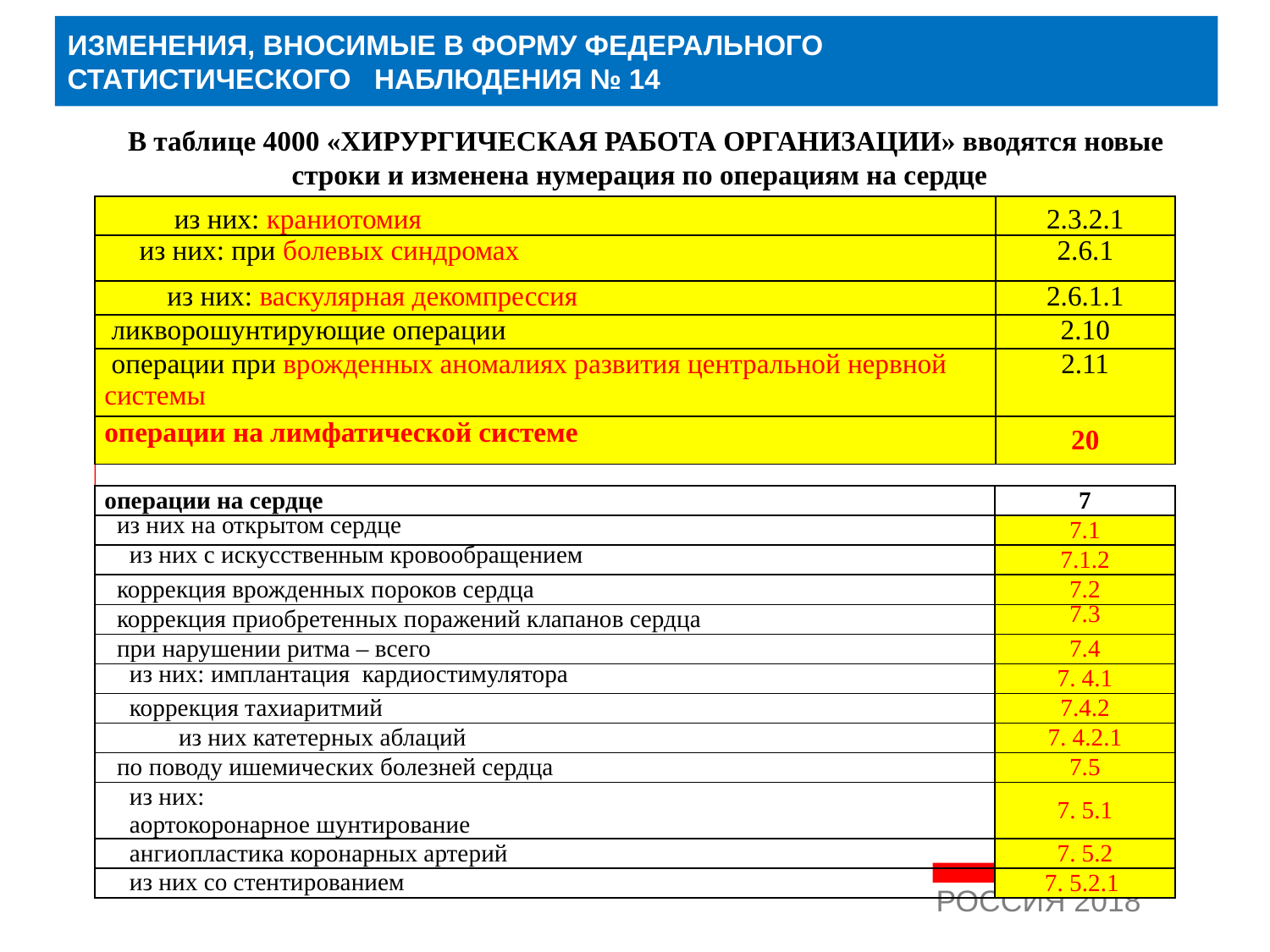

ИЗМЕНЕНИЯ, ВНОСИМЫЕ В ФОРМУ ФЕДЕРАЛЬНОГО
СТАТИСТИЧЕСКОГО   НАБЛЮДЕНИЯ № 14

В таблице 4000 «ХИРУРГИЧЕСКАЯ РАБОТА ОРГАНИЗАЦИИ» вводятся новые строки и изменена нумерация по операциям на сердце
| из них: краниотомия | 2.3.2.1 |
| --- | --- |
| из них: при болевых синдромах | 2.6.1 |
| из них: васкулярная декомпрессия | 2.6.1.1 |
| ликворошунтирующие операции | 2.10 |
| операции при врожденных аномалиях развития центральной нервной системы | 2.11 |
| операции на лимфатической системе | 20 |
| операции на сердце | 7 |
| --- | --- |
| из них на открытом сердце | 7.1 |
| из них с искусственным кровообращением | 7.1.2 |
| коррекция врожденных пороков сердца | 7.2 |
| коррекция приобретенных поражений клапанов сердца | 7.3 |
| при нарушении ритма – всего | 7.4 |
| из них: имплантация кардиостимулятора | 7. 4.1 |
| коррекция тахиаритмий | 7.4.2 |
| из них катетерных аблаций | 7. 4.2.1 |
| по поводу ишемических болезней сердца | 7.5 |
| из них: аортокоронарное шунтирование | 7. 5.1 |
| ангиопластика коронарных артерий | 7. 5.2 |
| из них со стентированием | 7. 5.2.1 |

РОССИЯ 2018